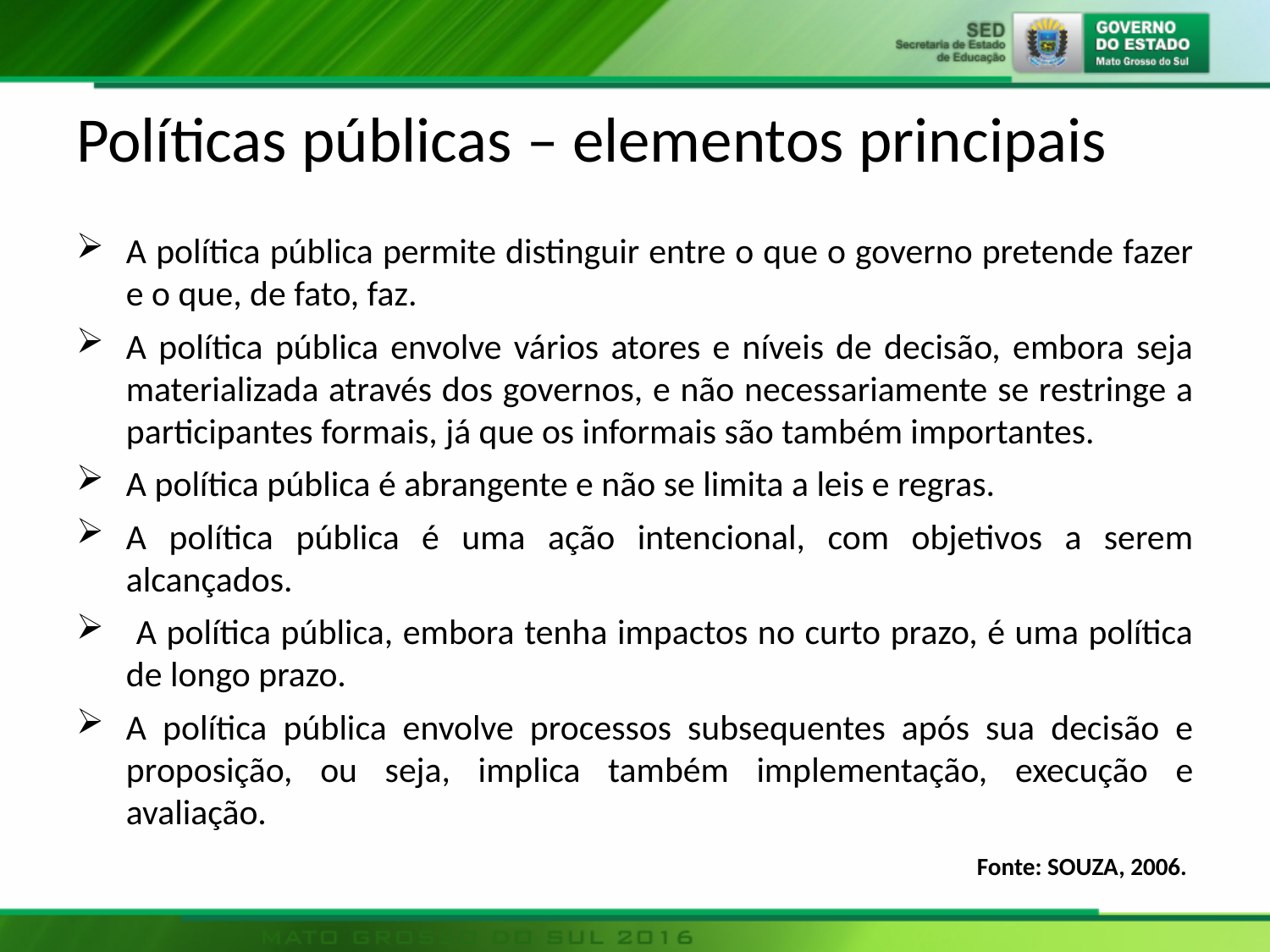

# Políticas públicas – elementos principais
A política pública permite distinguir entre o que o governo pretende fazer e o que, de fato, faz.
A política pública envolve vários atores e níveis de decisão, embora seja materializada através dos governos, e não necessariamente se restringe a participantes formais, já que os informais são também importantes.
A política pública é abrangente e não se limita a leis e regras.
A política pública é uma ação intencional, com objetivos a serem alcançados.
 A política pública, embora tenha impactos no curto prazo, é uma política de longo prazo.
A política pública envolve processos subsequentes após sua decisão e proposição, ou seja, implica também implementação, execução e avaliação.

Fonte: SOUZA, 2006.